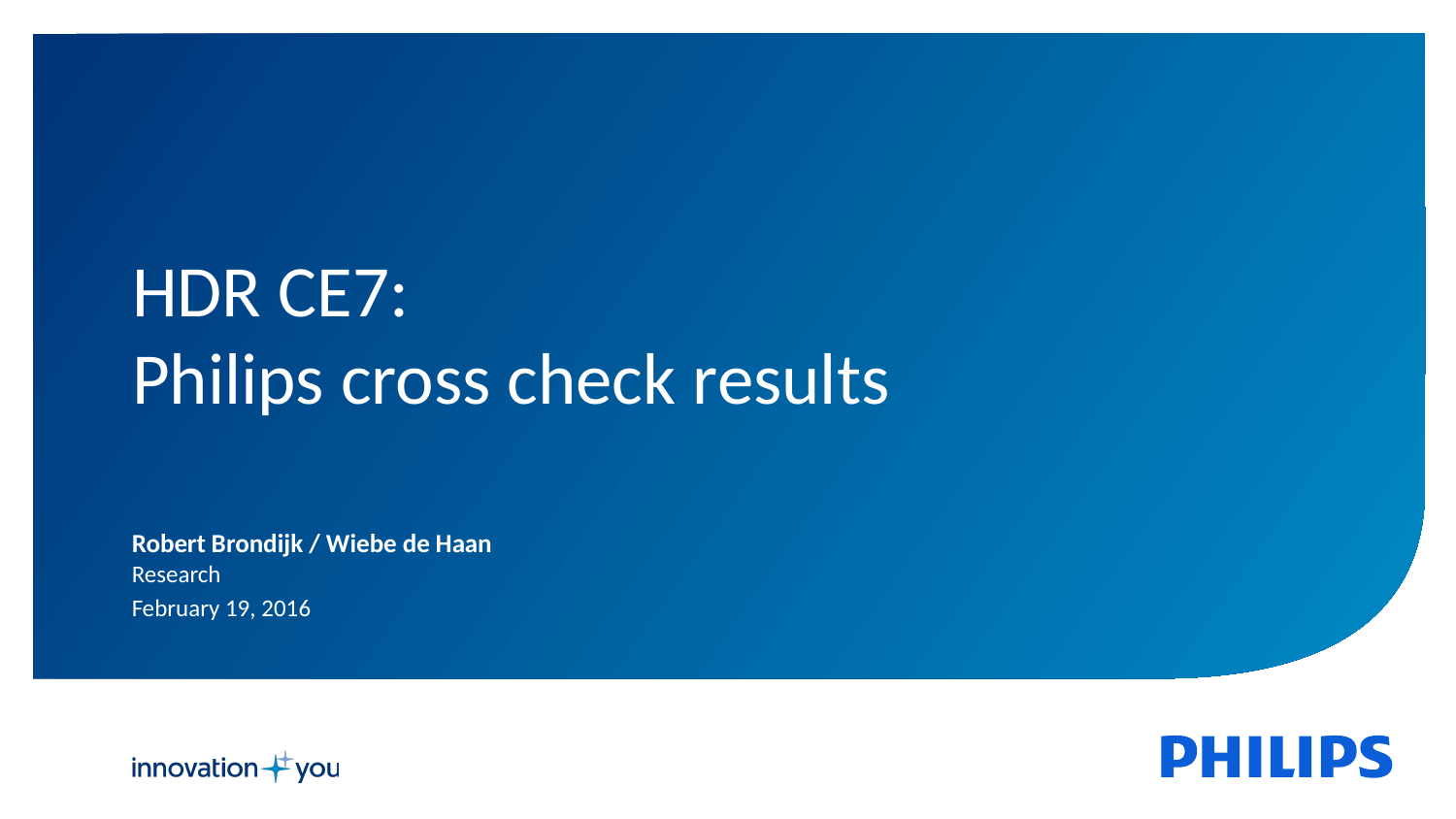

HDR CE7:
Philips cross check results
Robert Brondijk / Wiebe de Haan
Research
February 19, 2016